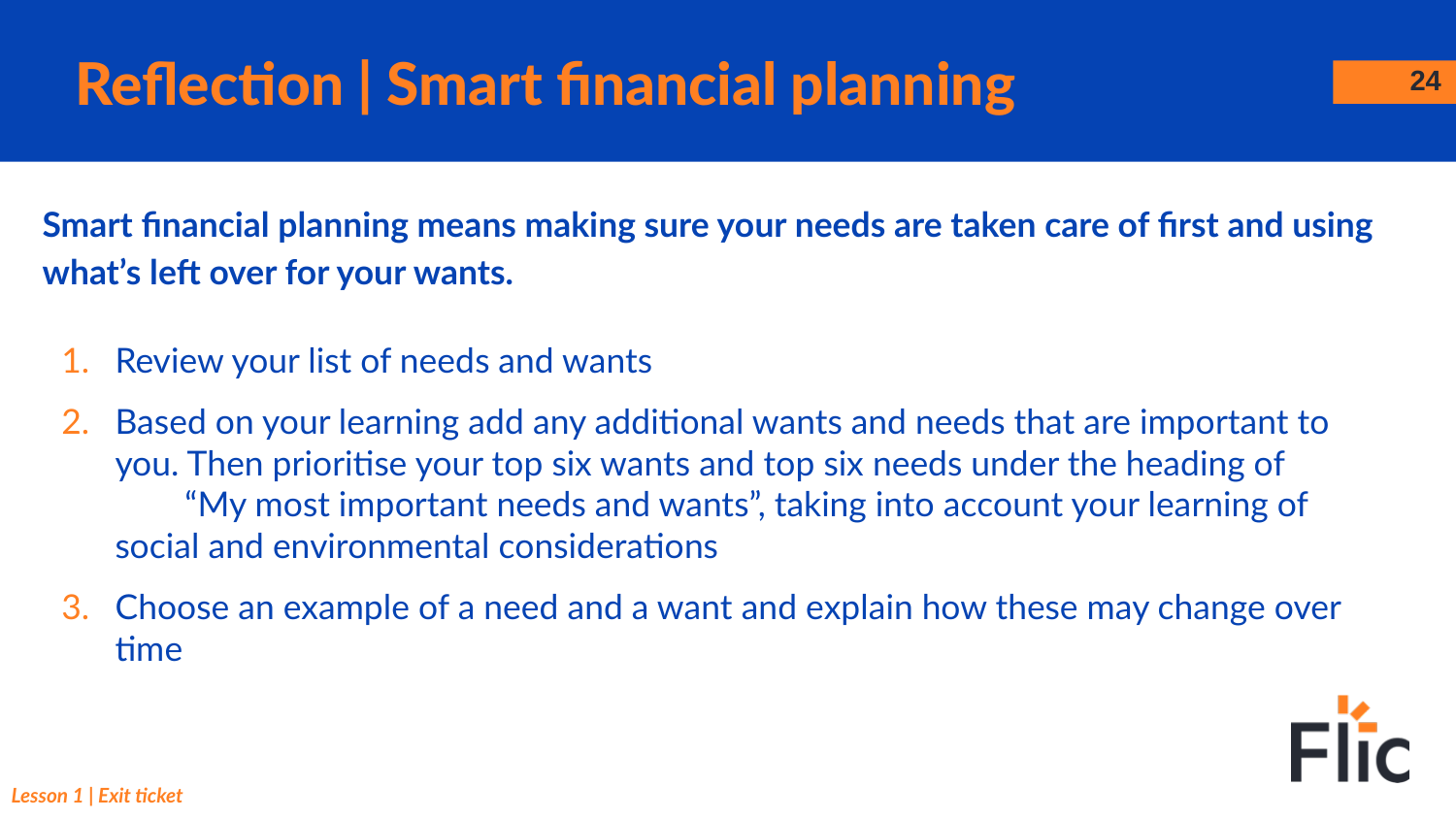

# Reflection | Smart financial planning
24
Smart financial planning means making sure your needs are taken care of first and using what’s left over for your wants.

Review your list of needs and wants
Based on your learning add any additional wants and needs that are important to you. Then prioritise your top six wants and top six needs under the heading of                     “My most important needs and wants”, taking into account your learning of social and environmental considerations
Choose an example of a need and a want and explain how these may change over time

Lesson 1 | Exit ticket